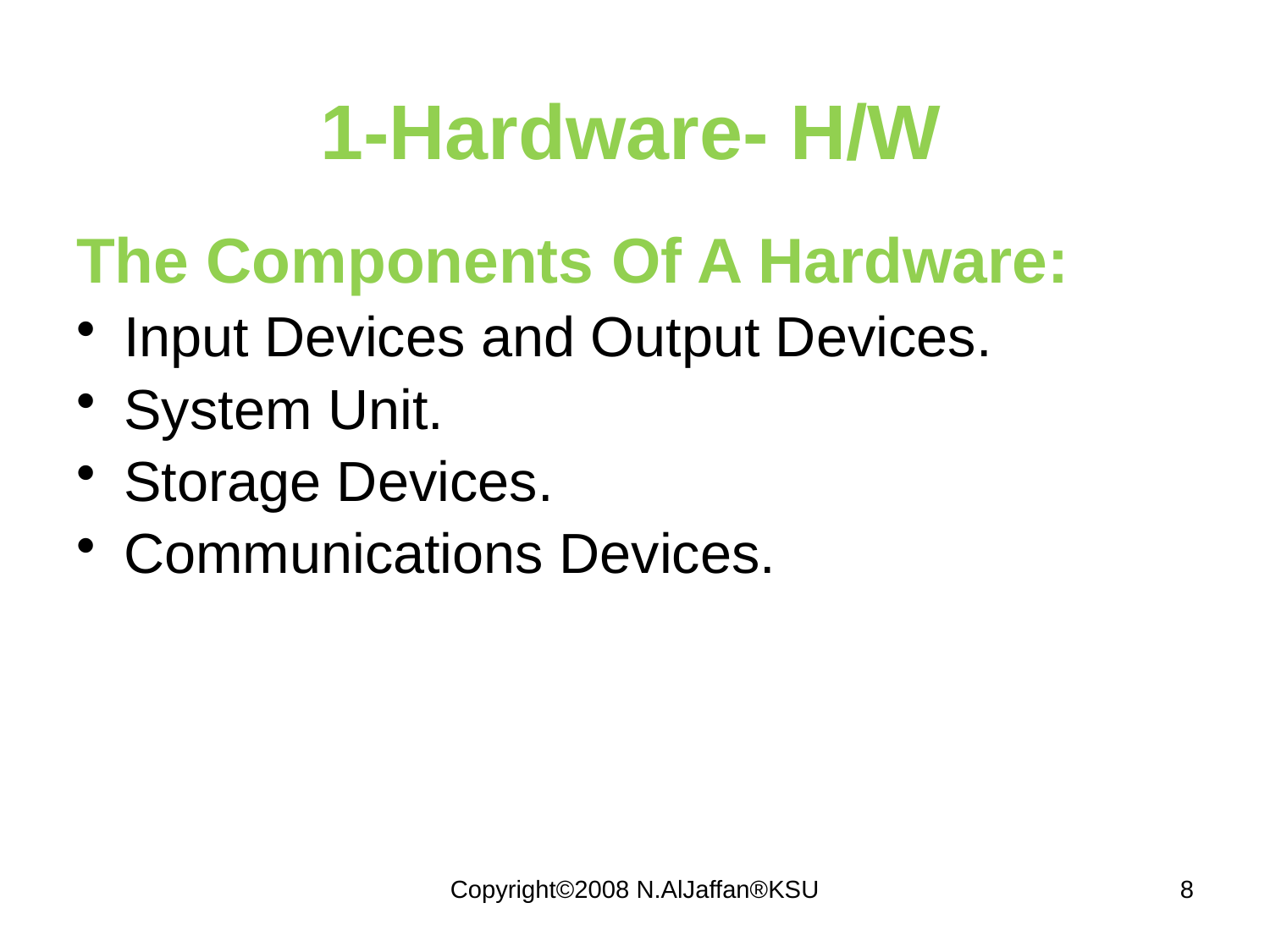

# 1-Hardware- H/W
The Components Of A Hardware:
Input Devices and Output Devices.
System Unit.
Storage Devices.
Communications Devices.

Copyright©2008 N.AlJaffan®KSU
8